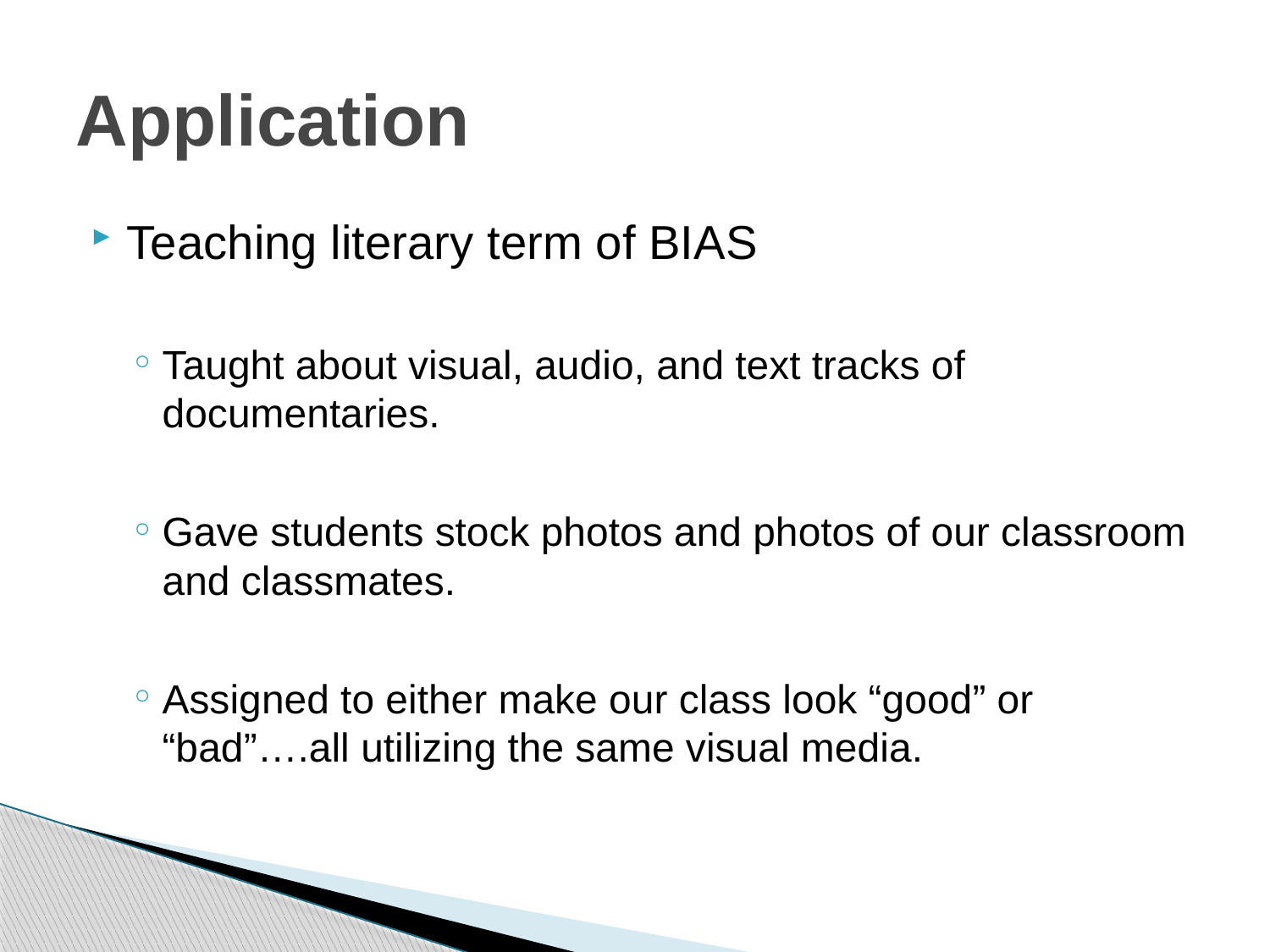

# Application
Teaching literary term of BIAS

Taught about visual, audio, and text tracks of documentaries.

Gave students stock photos and photos of our classroom and classmates.

Assigned to either make our class look “good” or “bad”….all utilizing the same visual media.